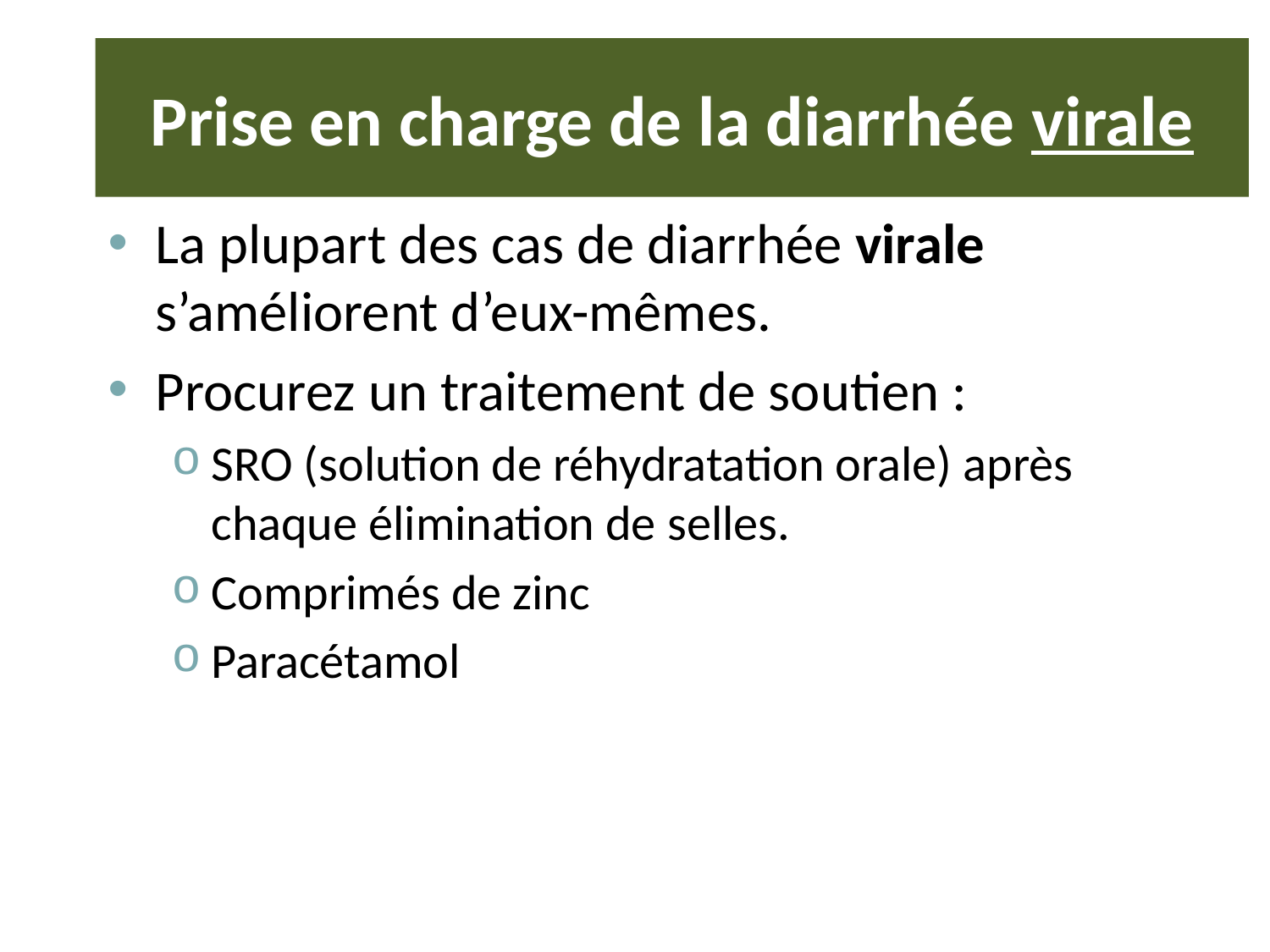

# Prise en charge de la diarrhée virale
La plupart des cas de diarrhée virale s’améliorent d’eux-mêmes.
Procurez un traitement de soutien :
SRO (solution de réhydratation orale) après chaque élimination de selles.
Comprimés de zinc
Paracétamol